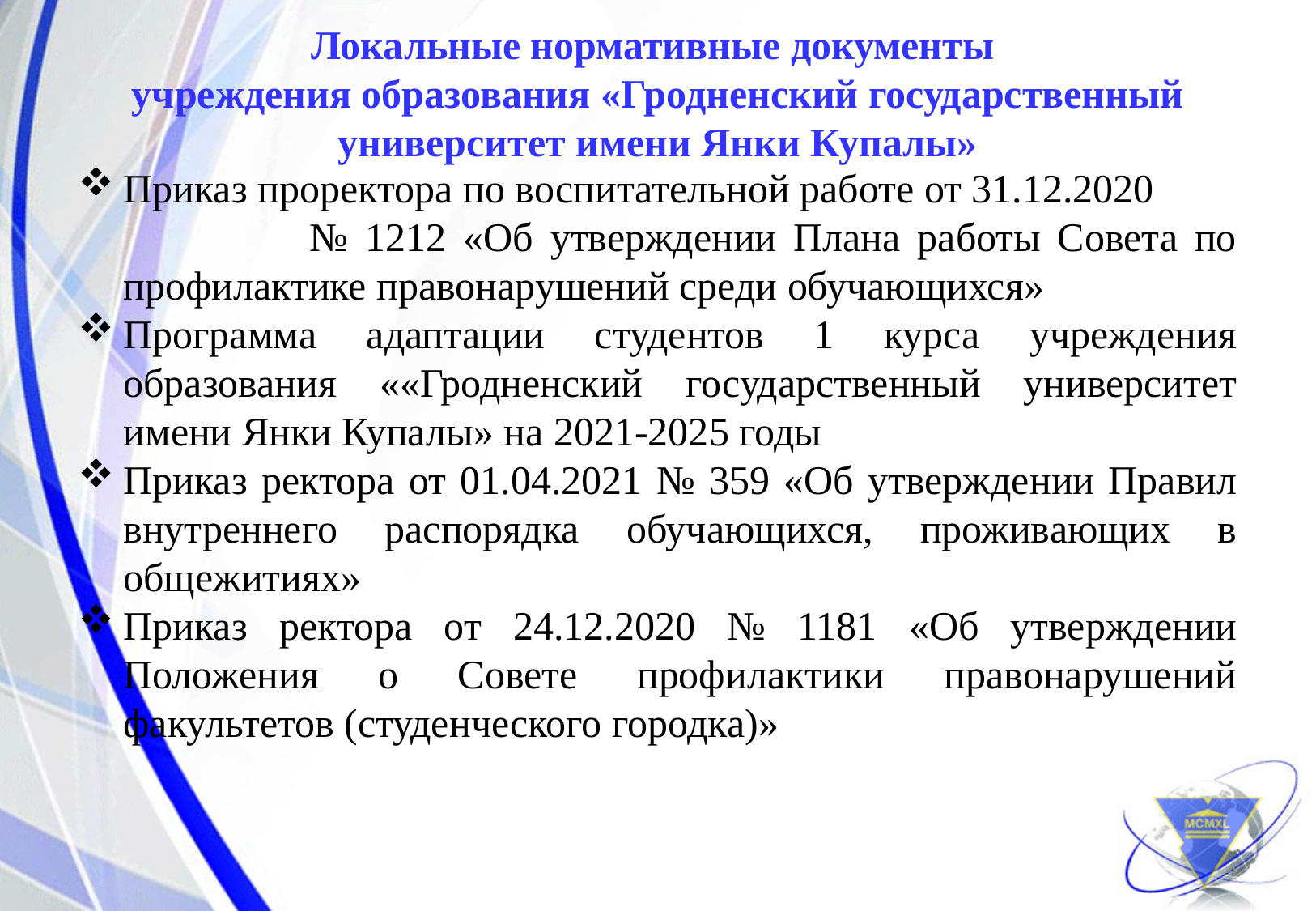

# Локальные нормативные документы учреждения образования «Гродненский государственный университет имени Янки Купалы»
Приказ проректора по воспитательной работе от 31.12.2020                    № 1212 «Об утверждении Плана работы Совета по профилактике правонарушений среди обучающихся»
Программа адаптации студентов 1 курса учреждения образования ««Гродненский государственный университет имени Янки Купалы» на 2021-2025 годы
Приказ ректора от 01.04.2021 № 359 «Об утверждении Правил внутреннего распорядка обучающихся, проживающих в общежитиях»
Приказ ректора от 24.12.2020 № 1181 «Об утверждении Положения о Совете профилактики правонарушений факультетов (студенческого городка)»

4